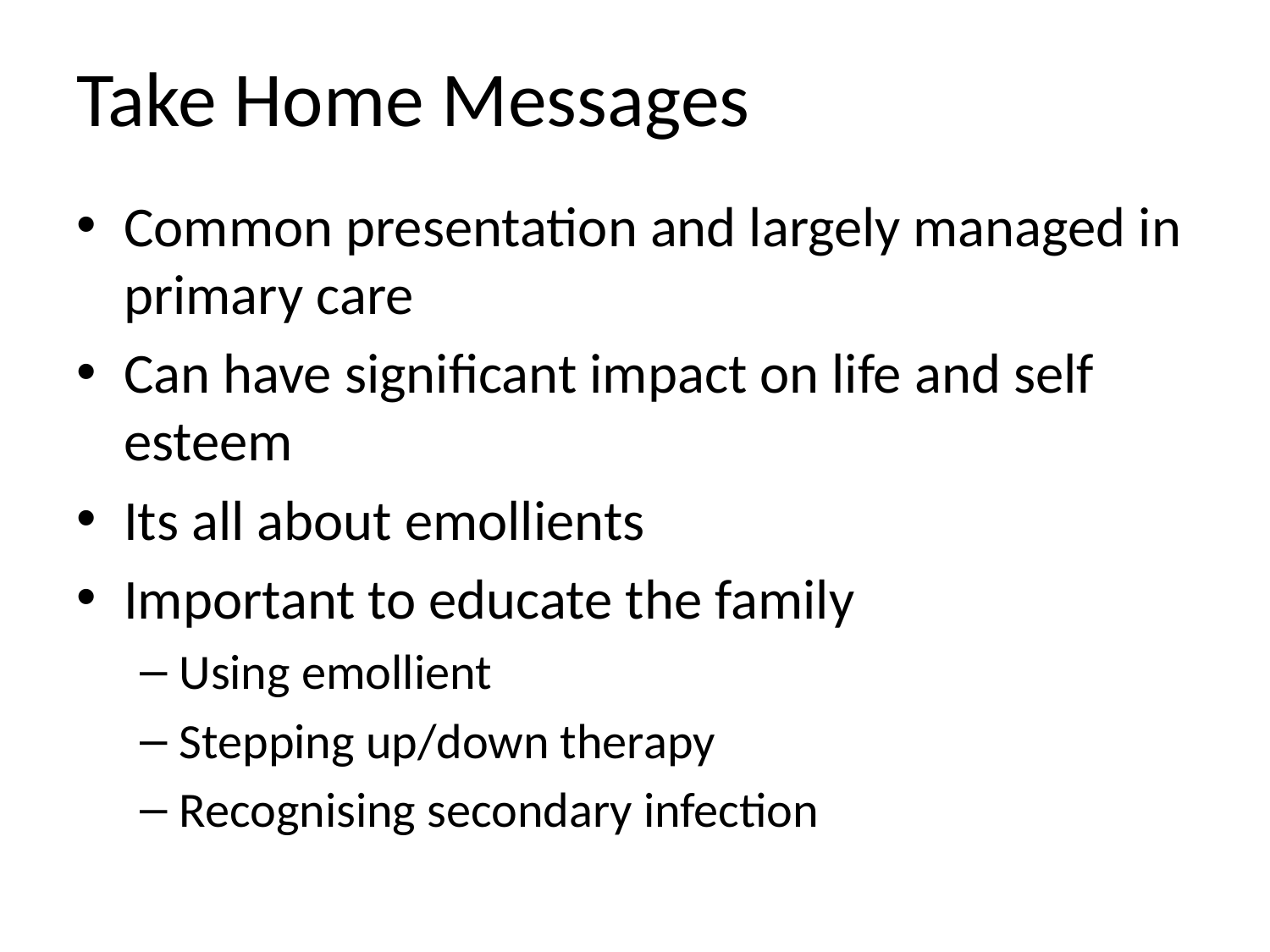

# Take Home Messages
Common presentation and largely managed in primary care
Can have significant impact on life and self esteem
Its all about emollients
Important to educate the family
Using emollient
Stepping up/down therapy
Recognising secondary infection